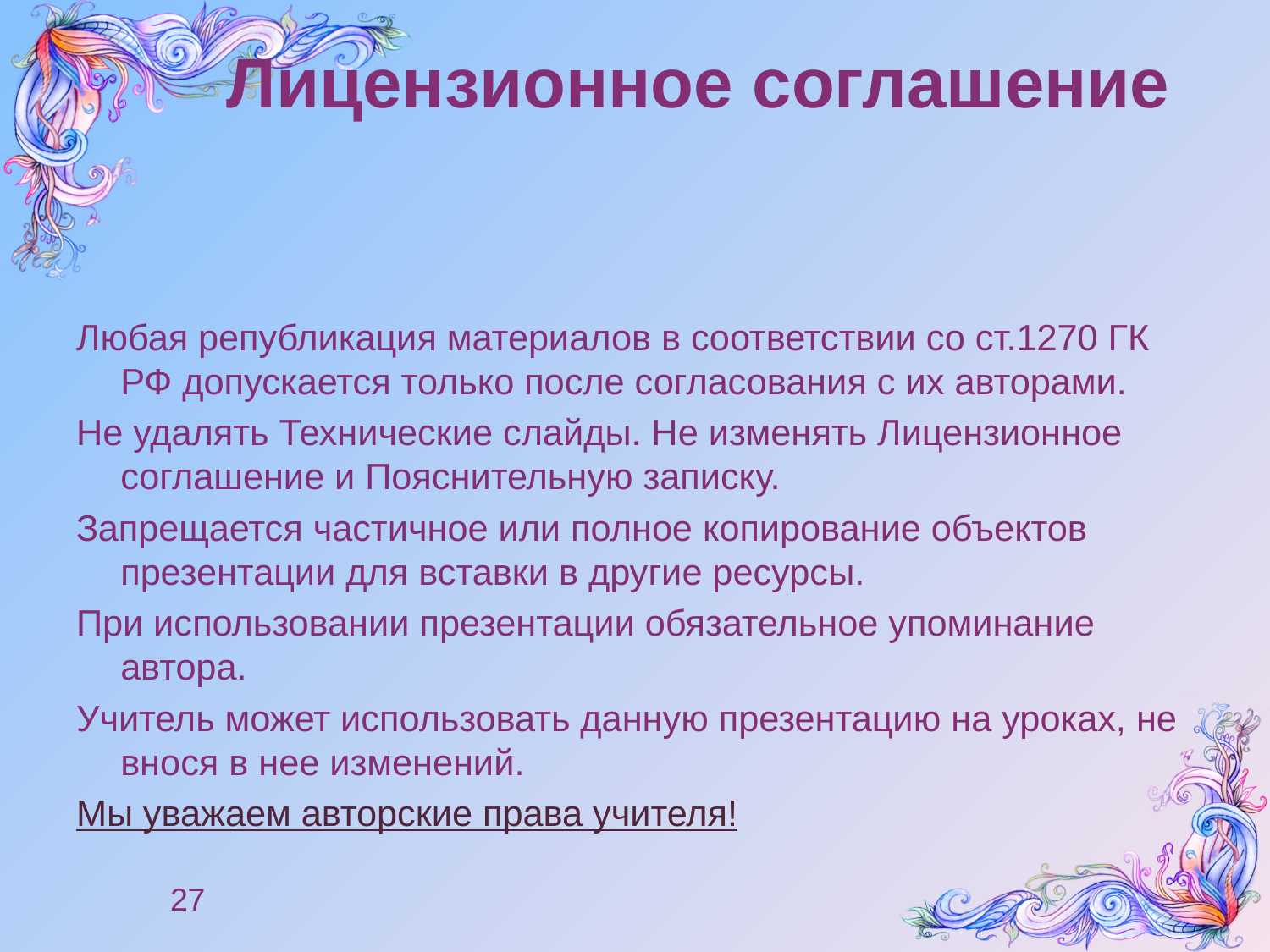

# Лицензионное соглашение
Любая републикация материалов в соответствии со ст.1270 ГК РФ допускается только после согласования с их авторами.
Не удалять Технические слайды. Не изменять Лицензионное соглашение и Пояснительную записку.
Запрещается частичное или полное копирование объектов презентации для вставки в другие ресурсы.
При использовании презентации обязательное упоминание автора.
Учитель может использовать данную презентацию на уроках, не внося в нее изменений.
Мы уважаем авторские права учителя!
27